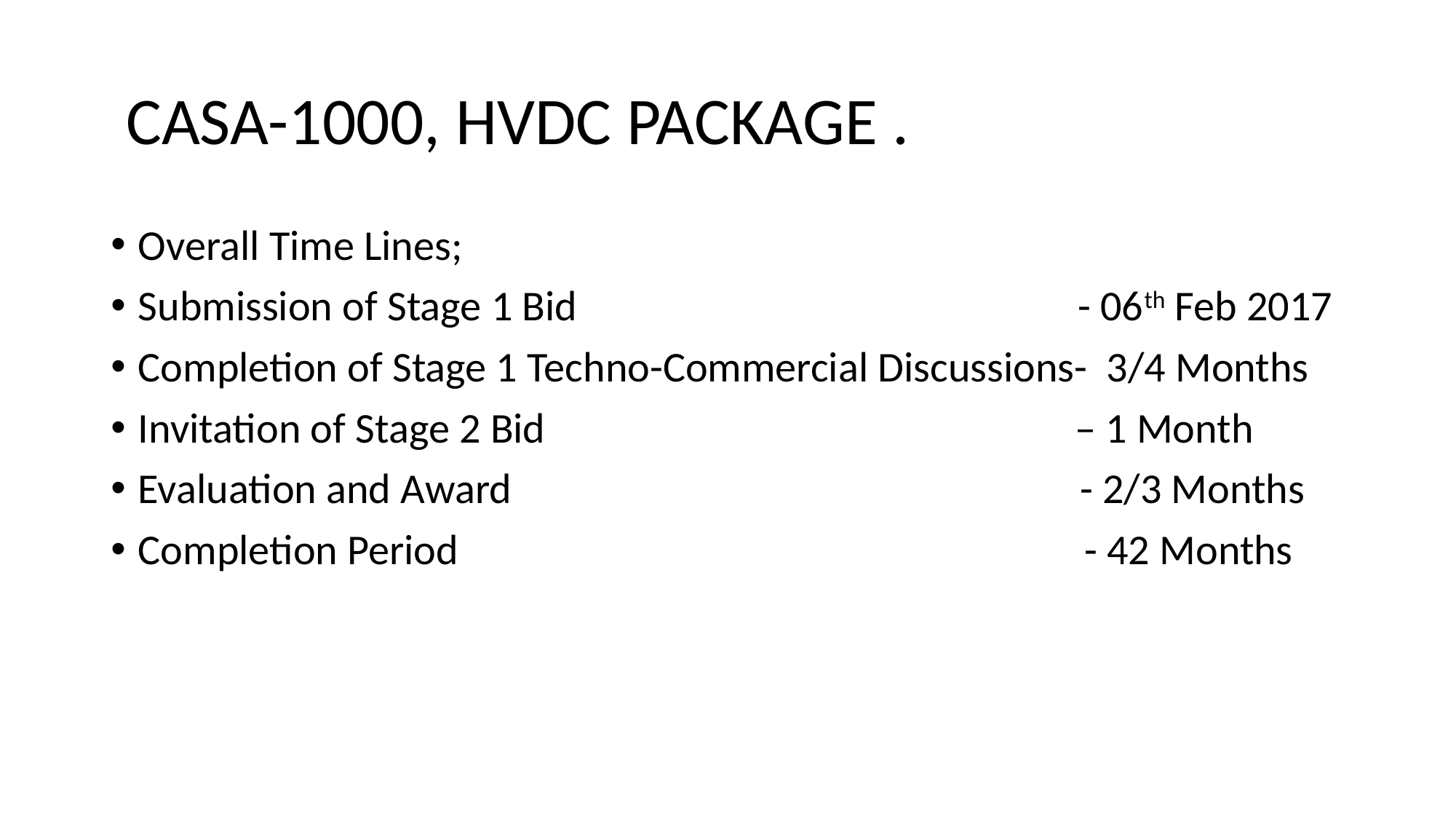

# CASA-1000, HVDC PACKAGE .
Overall Time Lines;
Submission of Stage 1 Bid                                                    - 06th Feb 2017
Completion of Stage 1 Techno-Commercial Discussions-  3/4 Months
Invitation of Stage 2 Bid                                                       – 1 Month
Evaluation and Award                                                           - 2/3 Months
Completion Period                                                                 - 42 Months